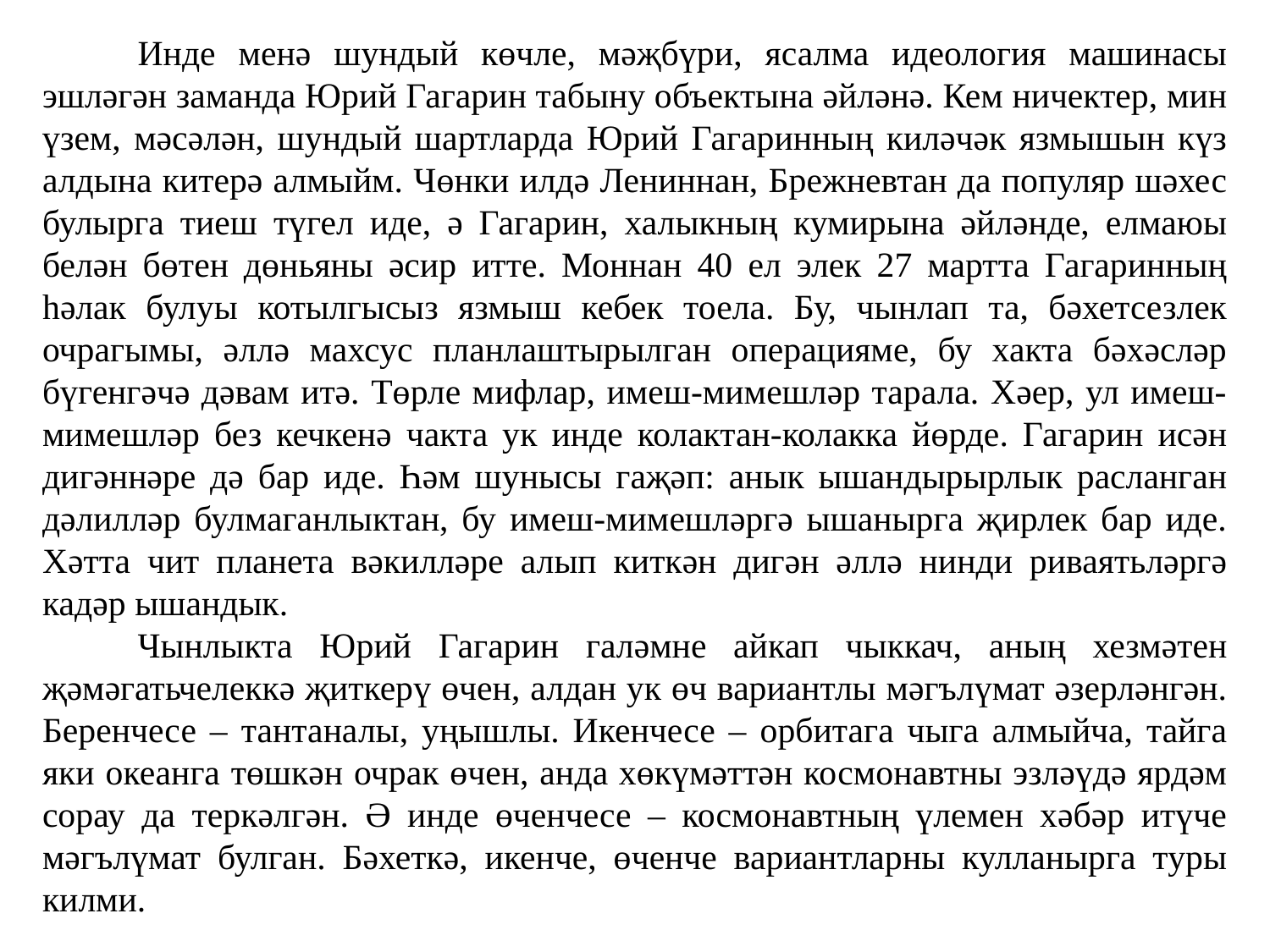

Инде менә шундый көчле, мәҗбүри, ясалма идеология машинасы эшләгән заманда Юрий Гагарин табыну объектына әйләнә. Кем ничектер, мин үзем, мәсәлән, шундый шартларда Юрий Гагаринның киләчәк язмышын күз алдына китерә алмыйм. Чөнки илдә Лениннан, Брежневтан да популяр шәхес булырга тиеш түгел иде, ә Гагарин, халыкның кумирына әйләнде, елмаюы белән бөтен дөньяны әсир итте. Моннан 40 ел элек 27 мартта Гагаринның һәлак булуы котылгысыз язмыш кебек тоела. Бу, чынлап та, бәхетсезлек очрагымы, әллә махсус планлаштырылган операцияме, бу хакта бәхәсләр бүгенгәчә дәвам итә. Төрле мифлар, имеш-мимешләр тарала. Хәер, ул имеш-мимешләр без кечкенә чакта ук инде колактан-колакка йөрде. Гагарин исән дигәннәре дә бар иде. Һәм шунысы гаҗәп: анык ышандырырлык расланган дәлилләр булмаганлыктан, бу имеш-мимешләргә ышанырга җирлек бар иде. Хәтта чит планета вәкилләре алып киткән дигән әллә нинди риваятьләргә кадәр ышандык.
Чынлыкта Юрий Гагарин галәмне айкап чыккач, аның хезмәтен җәмәгатьчелеккә җиткерү өчен, алдан ук өч вариантлы мәгълүмат әзерләнгән. Беренчесе – танта­налы, уңышлы. Икенчесе – орбитага чыга алмыйча, тайга яки океанга төшкән очрак өчен, ан­да хөкүмәттән космонавтны эзләүдә ярдәм сорау да теркәлгән. Ә инде өченчесе – космонавтның үлемен хәбәр итүче мәгълүмат булган. Бәхеткә, икенче, өченче вариантларны кулланырга туры килми.